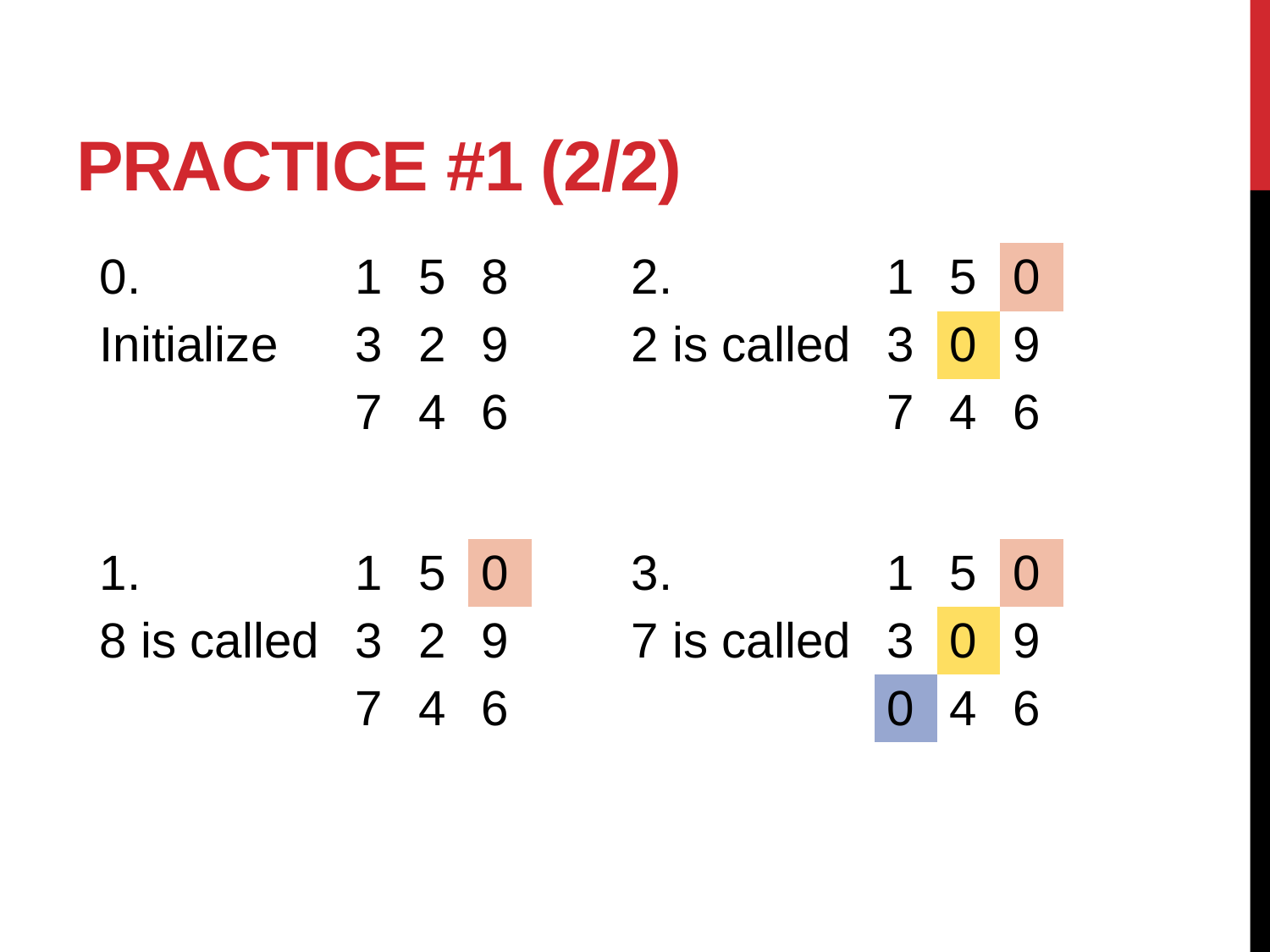

# Practice #1 (2/2)
| 0. | 1 | 5 | 8 |
| --- | --- | --- | --- |
| Initialize | 3 | 2 | 9 |
|  | 7 | 4 | 6 |
| 2. | 1 | 5 | 0 |
| --- | --- | --- | --- |
| 2 is called | 3 | 0 | 9 |
|  | 7 | 4 | 6 |
| 1. | 1 | 5 | 0 |
| --- | --- | --- | --- |
| 8 is called | 3 | 2 | 9 |
|  | 7 | 4 | 6 |
| 3. | 1 | 5 | 0 |
| --- | --- | --- | --- |
| 7 is called | 3 | 0 | 9 |
|  | 0 | 4 | 6 |